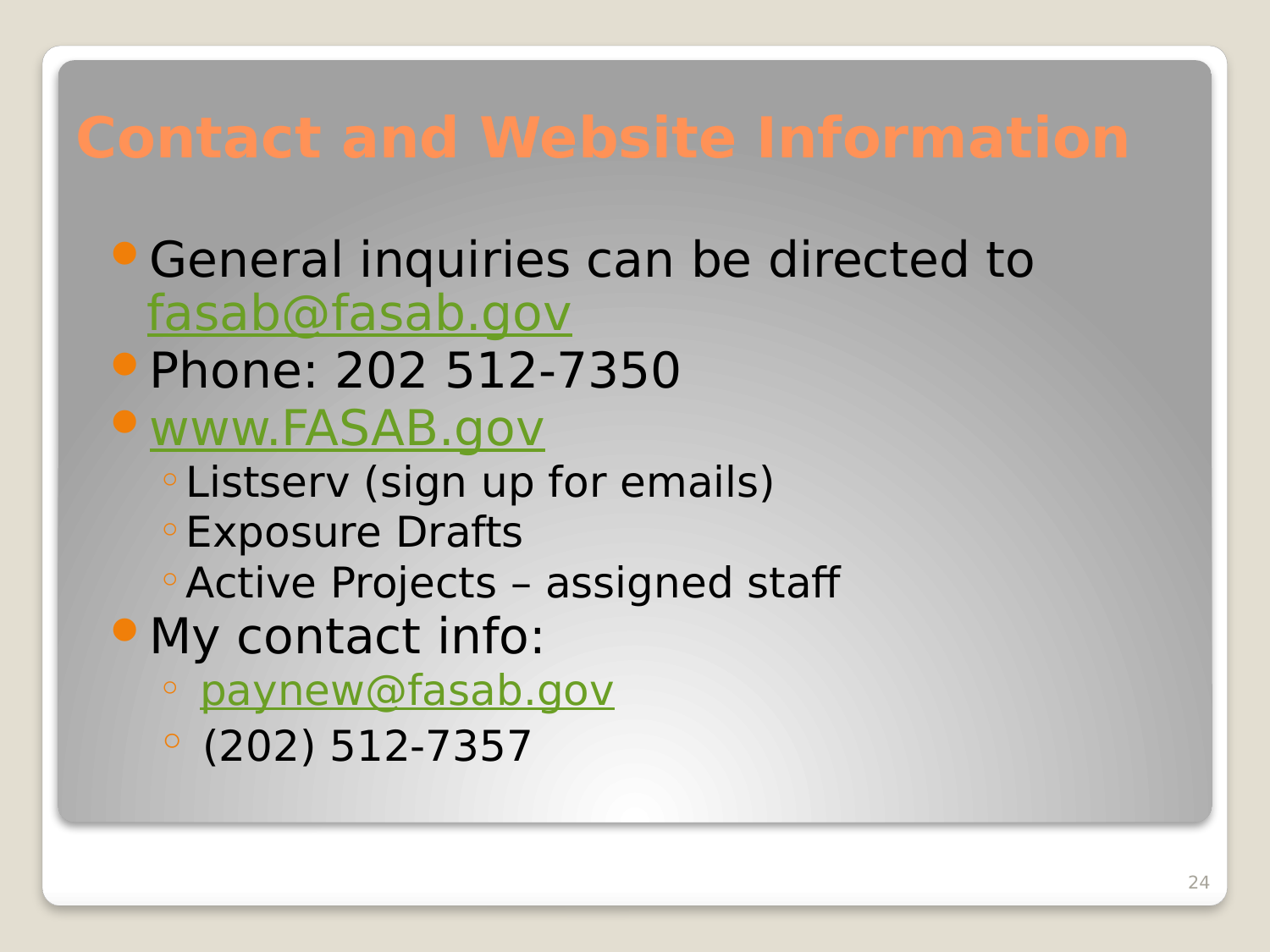

# Contact and Website Information
General inquiries can be directed to fasab@fasab.gov
Phone: 202 512-7350
www.FASAB.gov
Listserv (sign up for emails)
Exposure Drafts
Active Projects – assigned staff
My contact info:
 paynew@fasab.gov
 (202) 512-7357

24